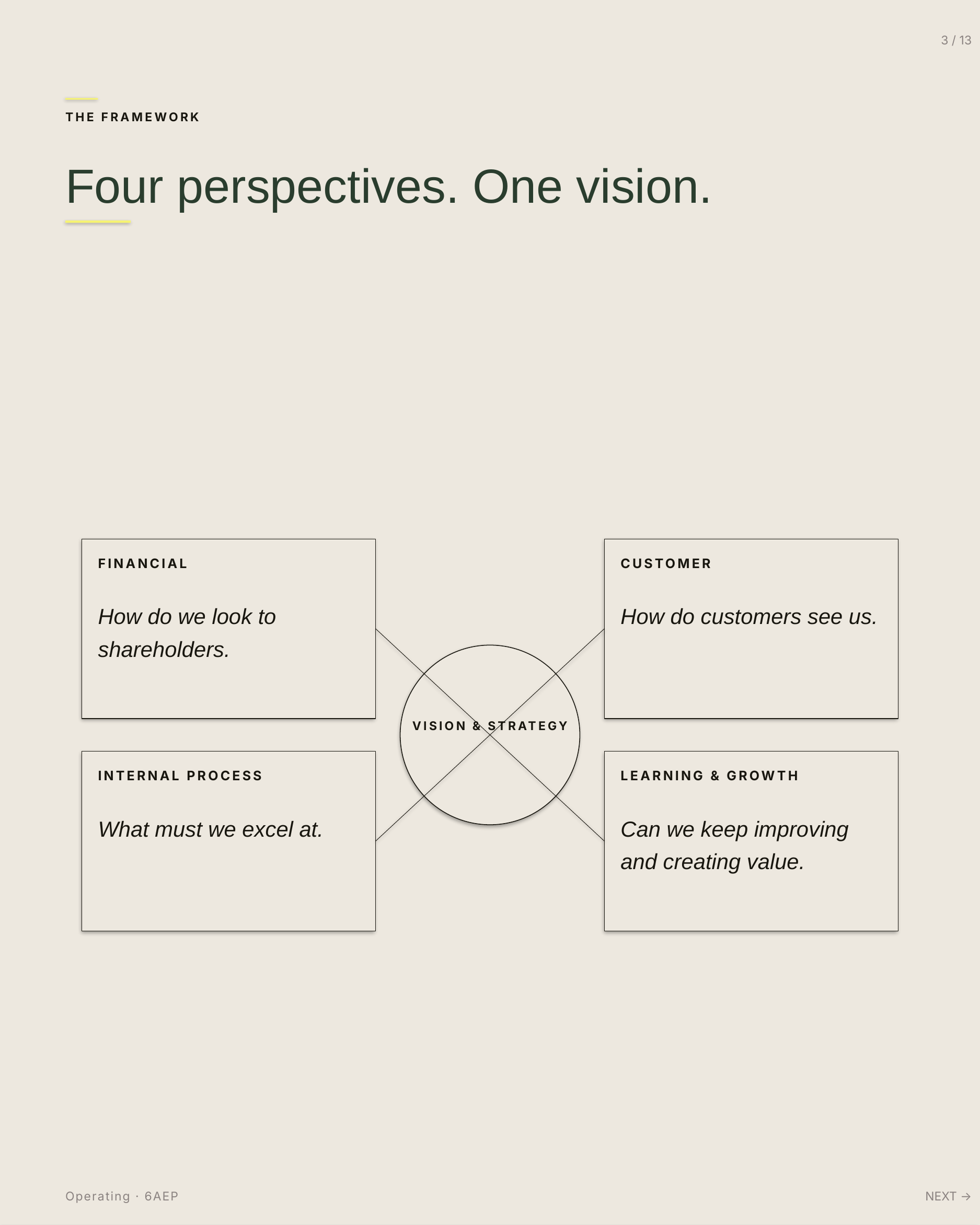

3 / 13

THE FRAMEWORK
Four perspectives. One vision.

FINANCIAL
CUSTOMER
How do we look to shareholders.
How do customers see us.

VISION & STRATEGY

INTERNAL PROCESS
LEARNING & GROWTH
What must we excel at.
Can we keep improving and creating value.
Operating · 6AEP
NEXT →